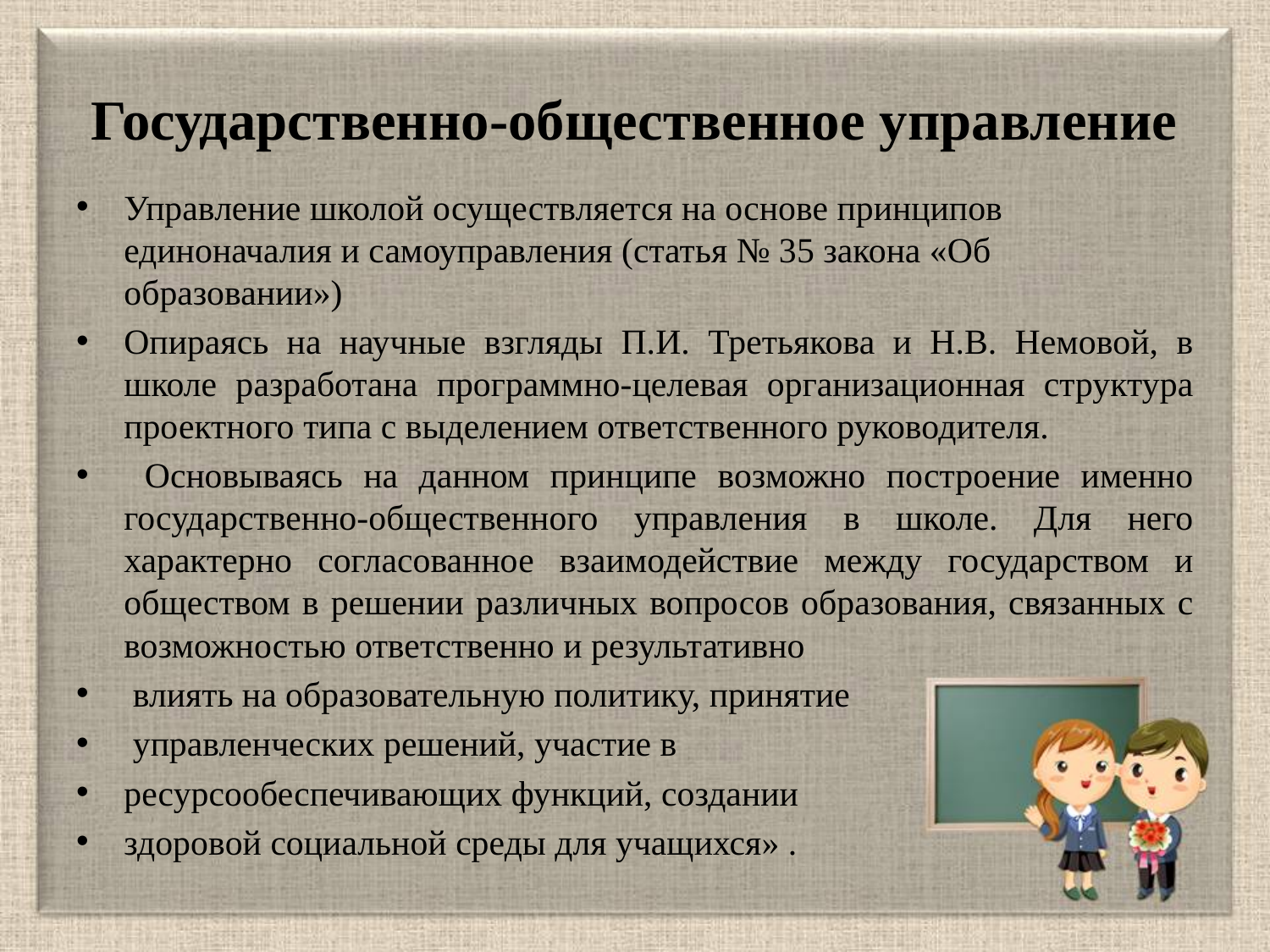

# Государственно-общественное управление
Управление школой осуществляется на основе принципов единоначалия и самоуправления (статья № 35 закона «Об образовании»)
Опираясь на научные взгляды П.И. Третьякова и Н.В. Немовой, в школе разработана программно-целевая организационная структура проектного типа с выделением ответственного руководителя.
 Основываясь на данном принципе возможно построение именно государственно-общественного управления в школе. Для него характерно согласованное взаимодействие между государством и обществом в решении различных вопросов образования, связанных с возможностью ответственно и результативно
 влиять на образовательную политику, принятие
 управленческих решений, участие в
ресурсообеспечивающих функций, создании
здоровой социальной среды для учащихся» .